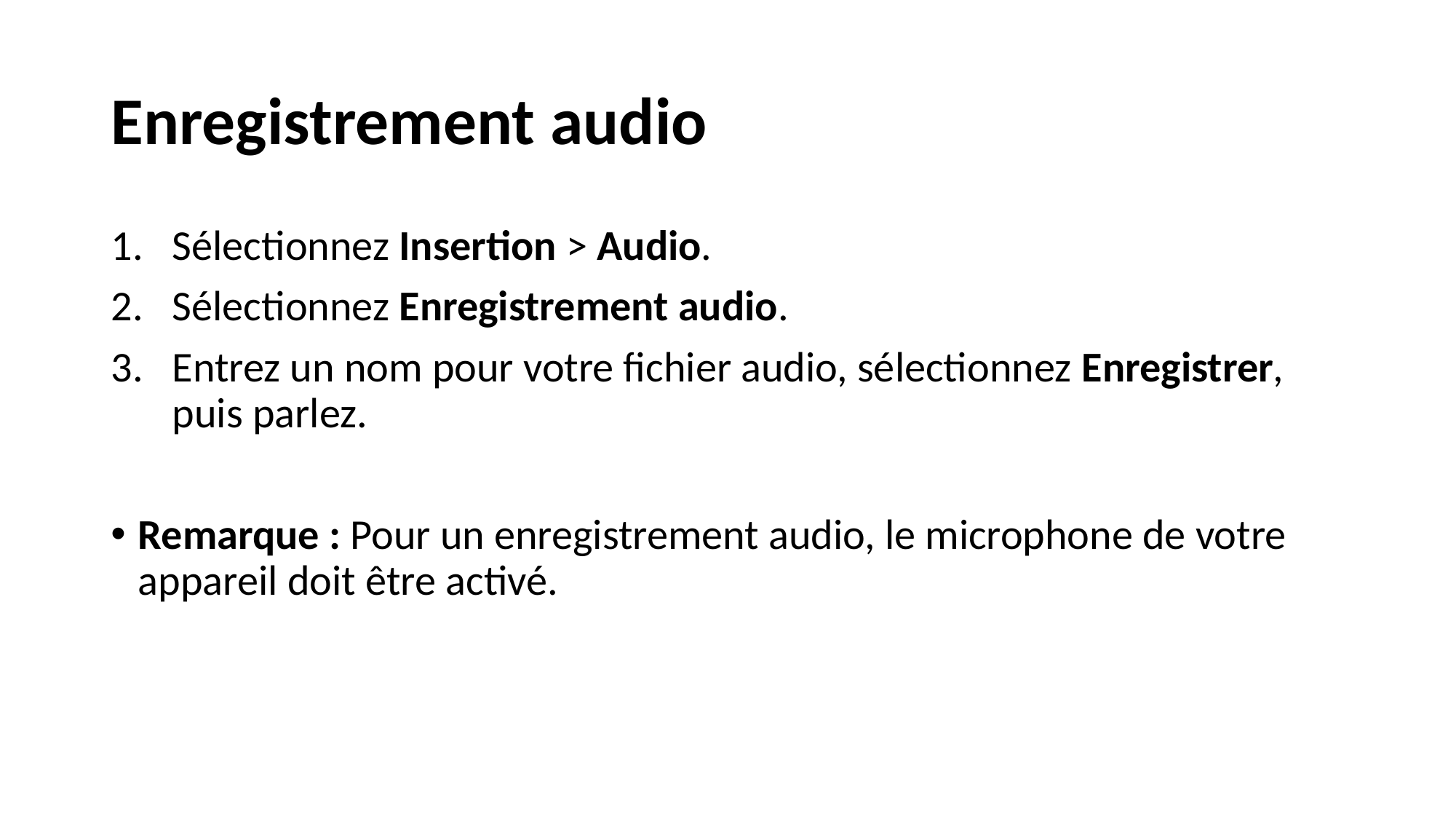

# Enregistrement audio
Sélectionnez Insertion > Audio.
Sélectionnez Enregistrement audio.
Entrez un nom pour votre fichier audio, sélectionnez Enregistrer, puis parlez.

Remarque : Pour un enregistrement audio, le microphone de votre appareil doit être activé.